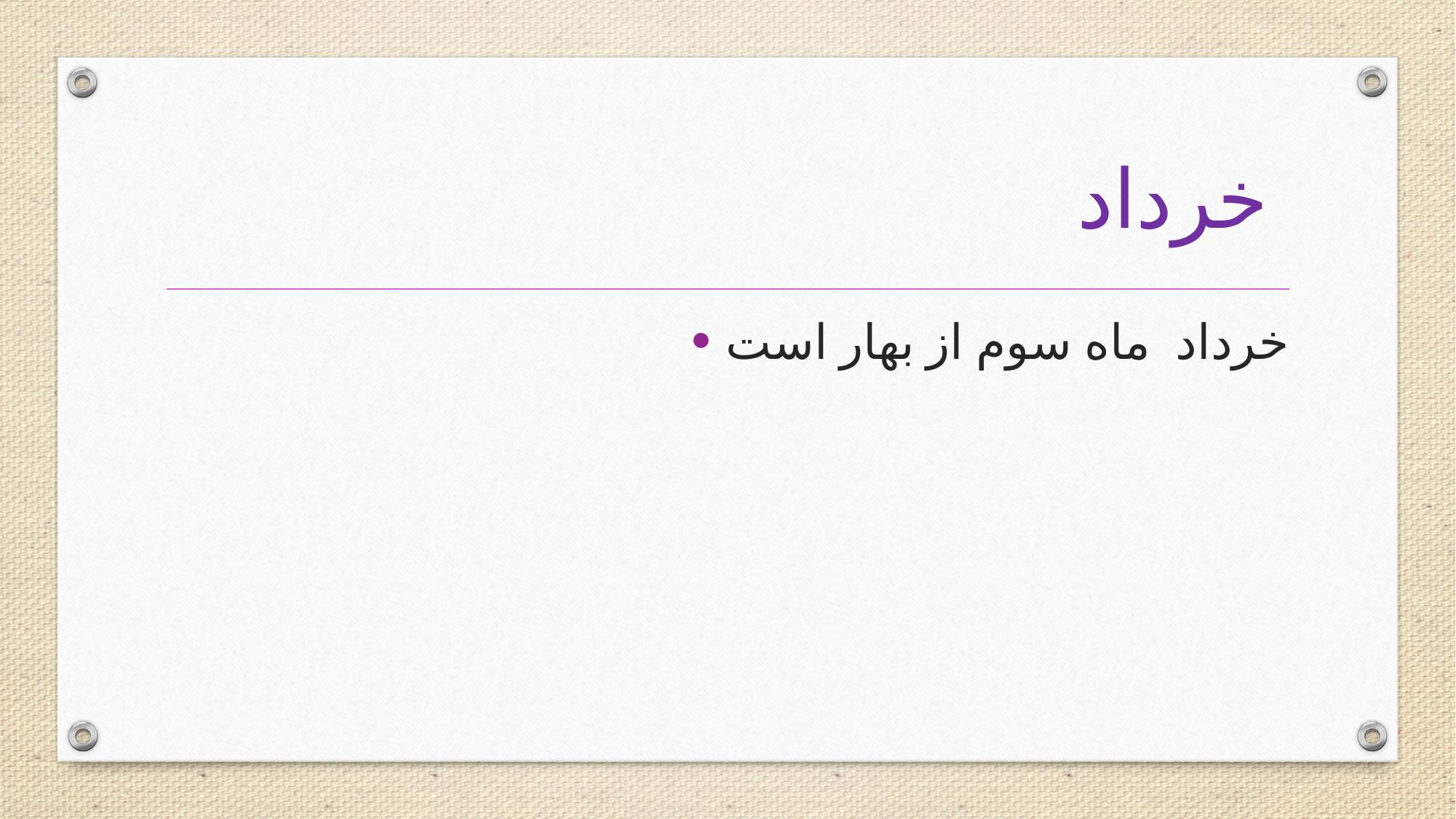

# خرداد
خرداد  ماه سوم از بهار است